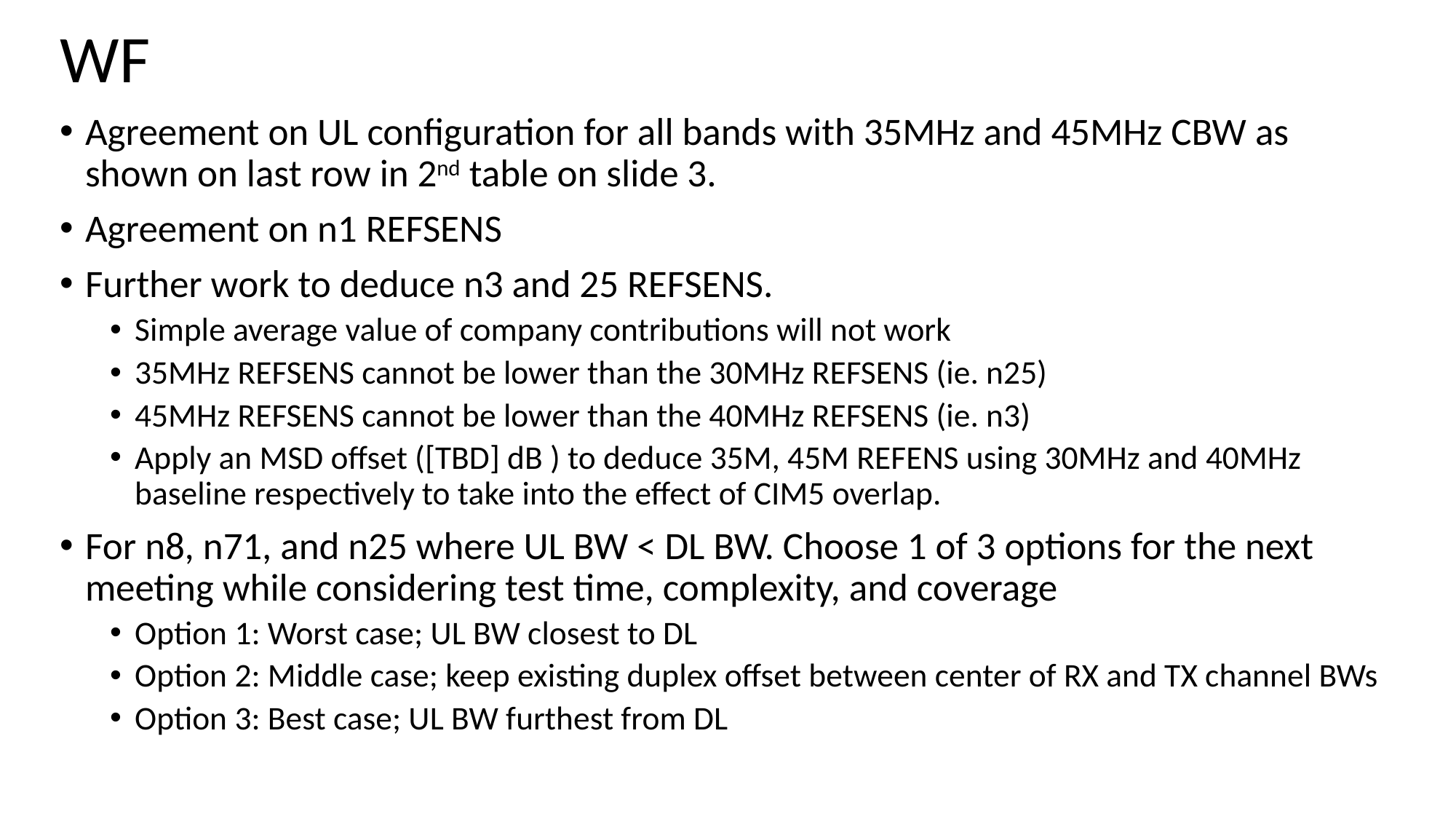

# WF
Agreement on UL configuration for all bands with 35MHz and 45MHz CBW as shown on last row in 2nd table on slide 3.
Agreement on n1 REFSENS
Further work to deduce n3 and 25 REFSENS.
Simple average value of company contributions will not work
35MHz REFSENS cannot be lower than the 30MHz REFSENS (ie. n25)
45MHz REFSENS cannot be lower than the 40MHz REFSENS (ie. n3)
Apply an MSD offset ([TBD] dB ) to deduce 35M, 45M REFENS using 30MHz and 40MHz baseline respectively to take into the effect of CIM5 overlap.
For n8, n71, and n25 where UL BW < DL BW. Choose 1 of 3 options for the next meeting while considering test time, complexity, and coverage
Option 1: Worst case; UL BW closest to DL
Option 2: Middle case; keep existing duplex offset between center of RX and TX channel BWs
Option 3: Best case; UL BW furthest from DL